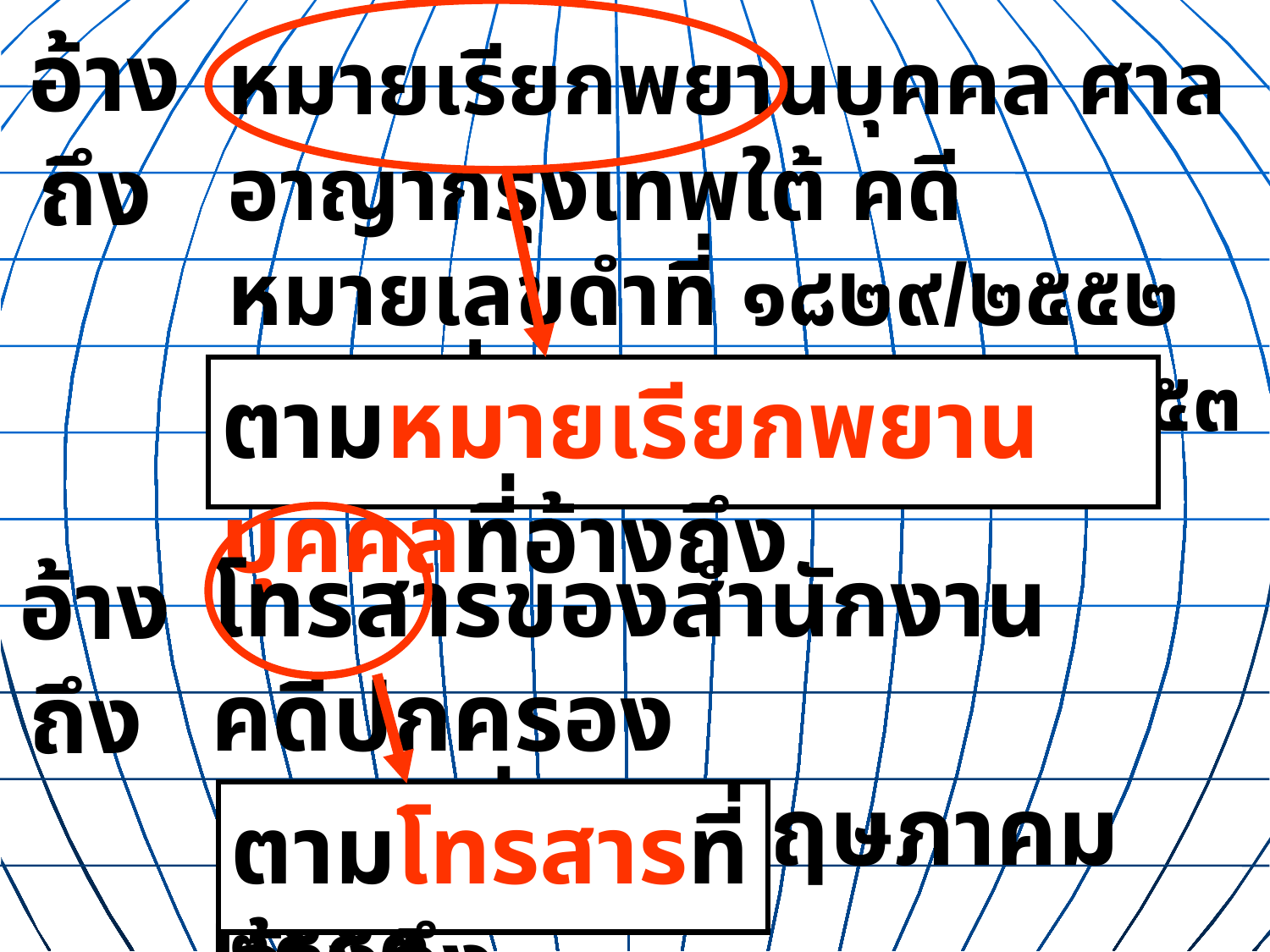

อ้างถึง
หมายเรียกพยานบุคคล ศาลอาญากรุงเทพใต้ คดีหมายเลขดำที่ ๑๘๒๙/๒๕๕๒ ลงวันที่ ๒๖ กุมภาพันธ์ ๒๕๕๓

ตามหมายเรียกพยานบุคคลที่อ้างถึง

โทรสารของสำนักงานคดีปกครอง
 ลงวันที่ ๒๗ พฤษภาคม ๒๕๕๓
อ้างถึง

ตามโทรสารที่อ้างถึง